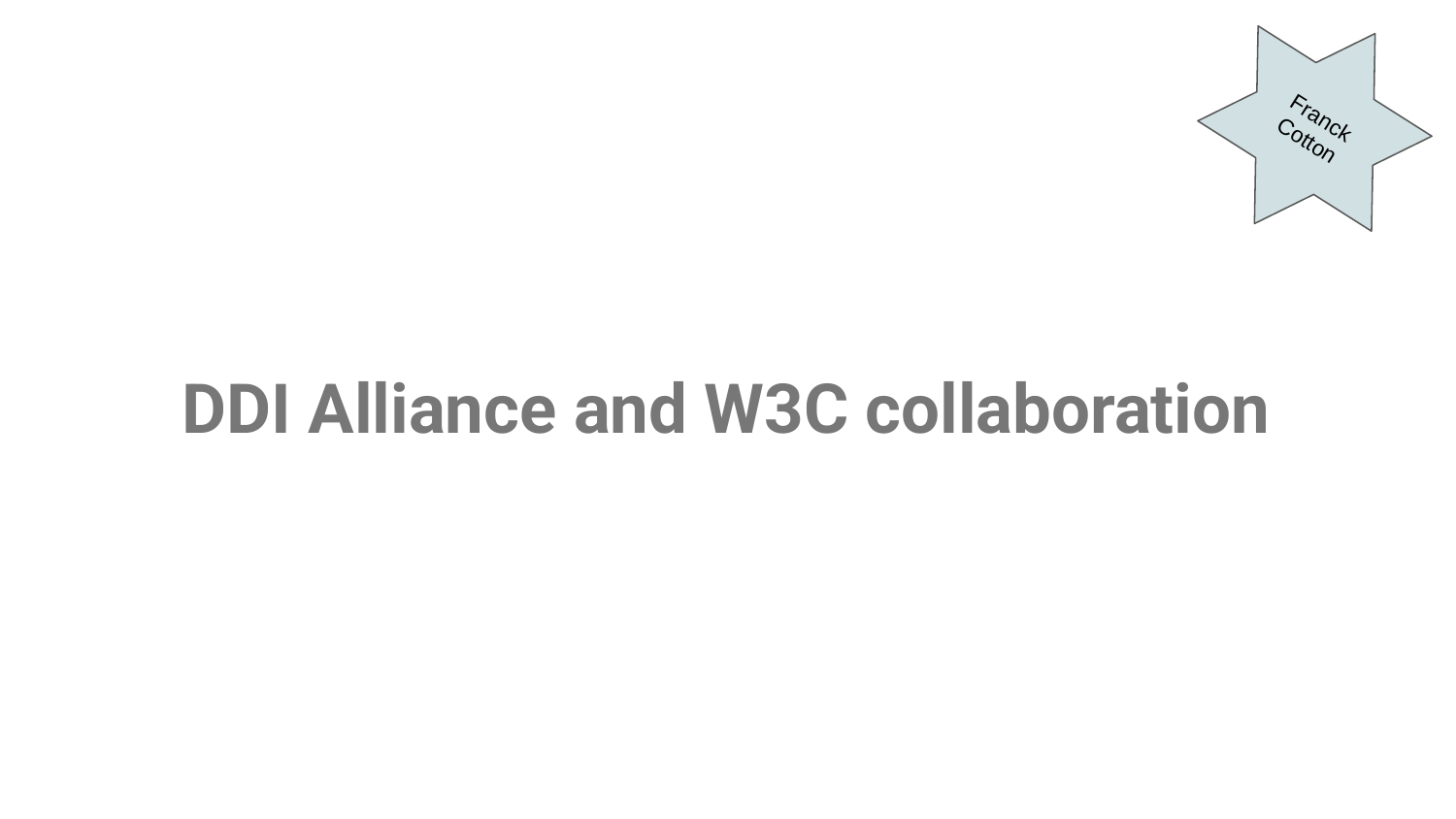

Franck Cotton
# DDI Alliance and W3C collaboration